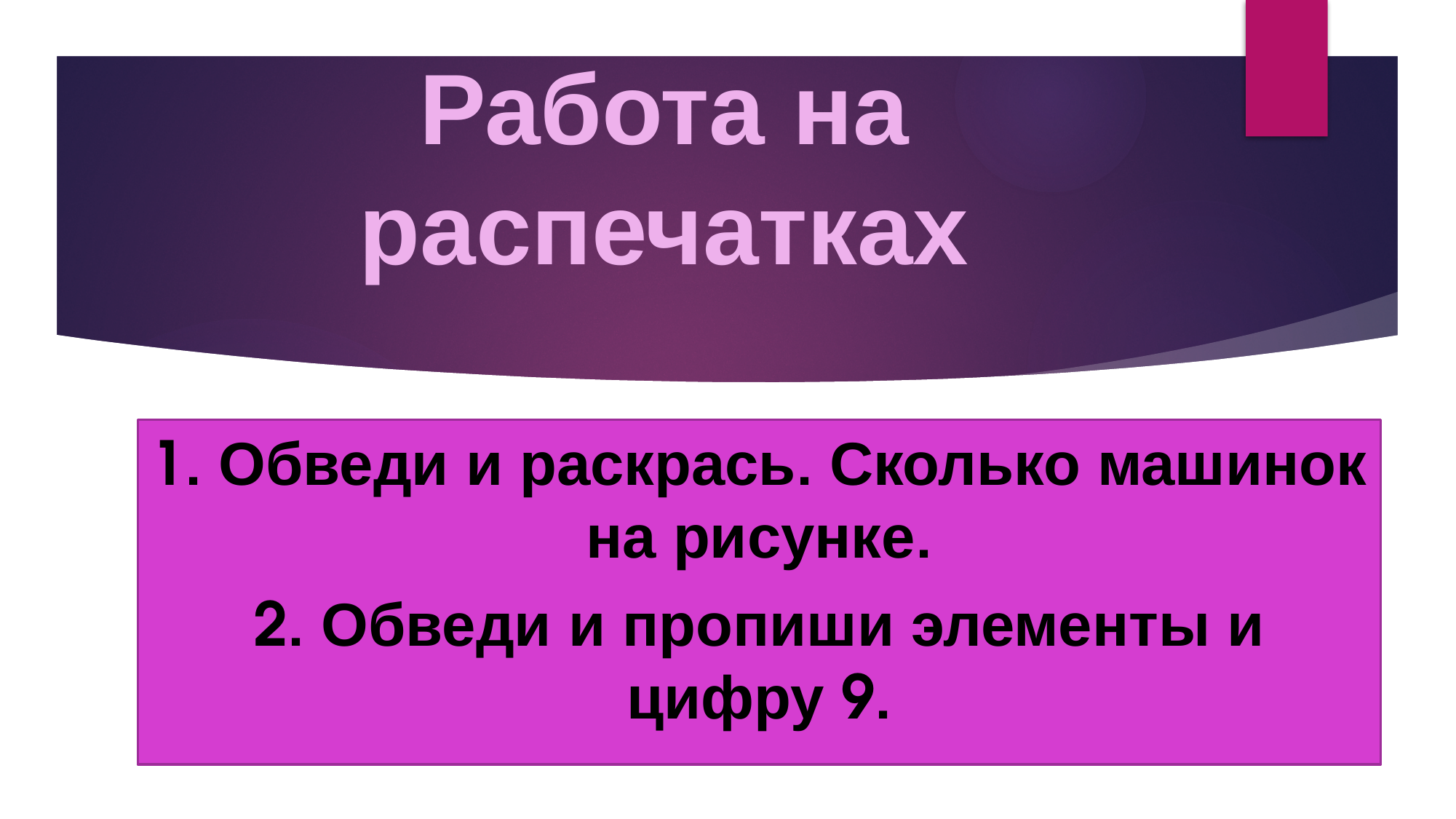

# Работа на распечатках
1. Обведи и раскрась. Сколько машинок на рисунке.
2. Обведи и пропиши элементы и цифру 9.